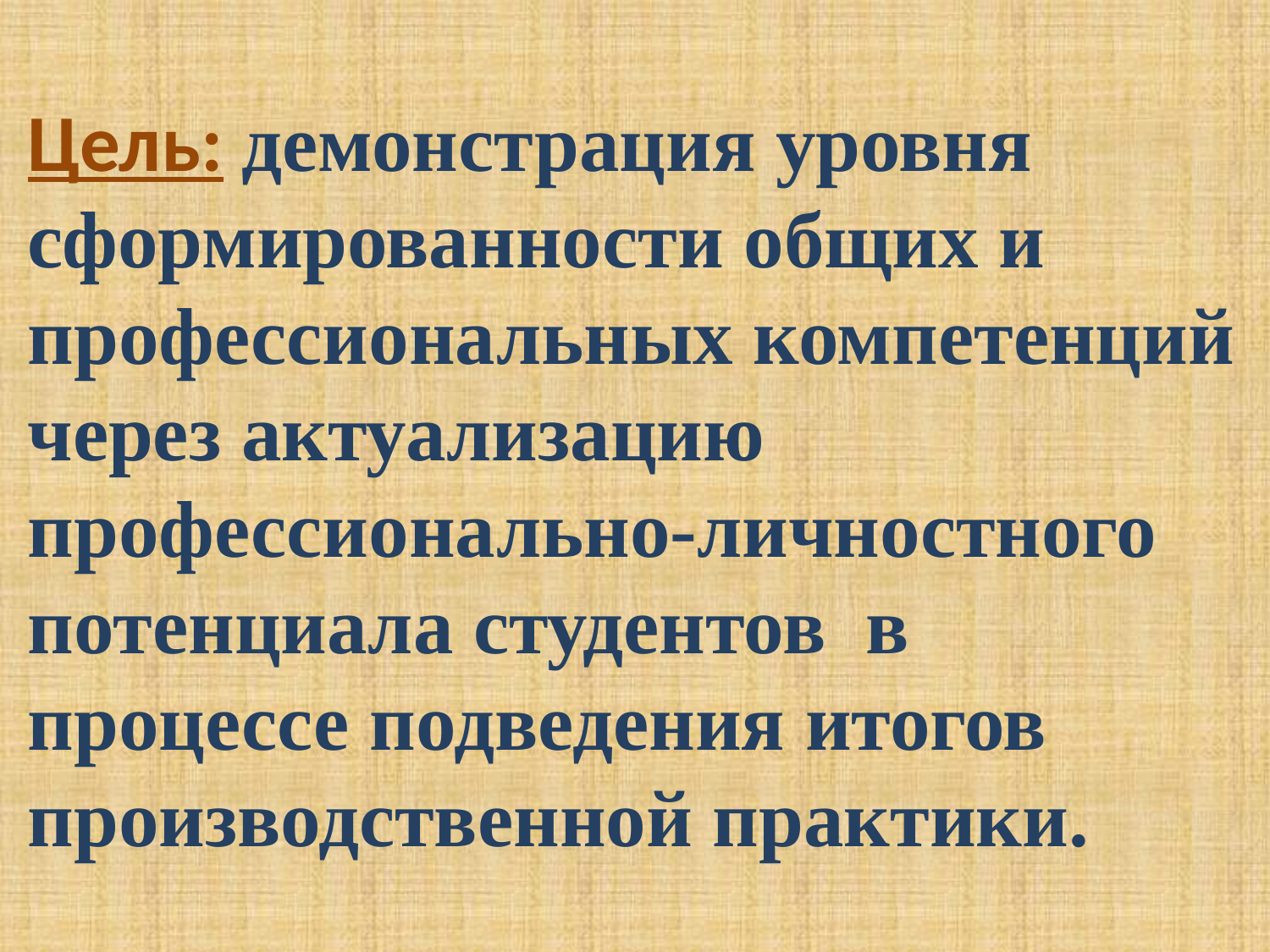

# Цель: демонстрация уровня сформированности общих и профессиональных компетенций через актуализацию профессионально-личностного потенциала студентов  в процессе подведения итогов производственной практики.